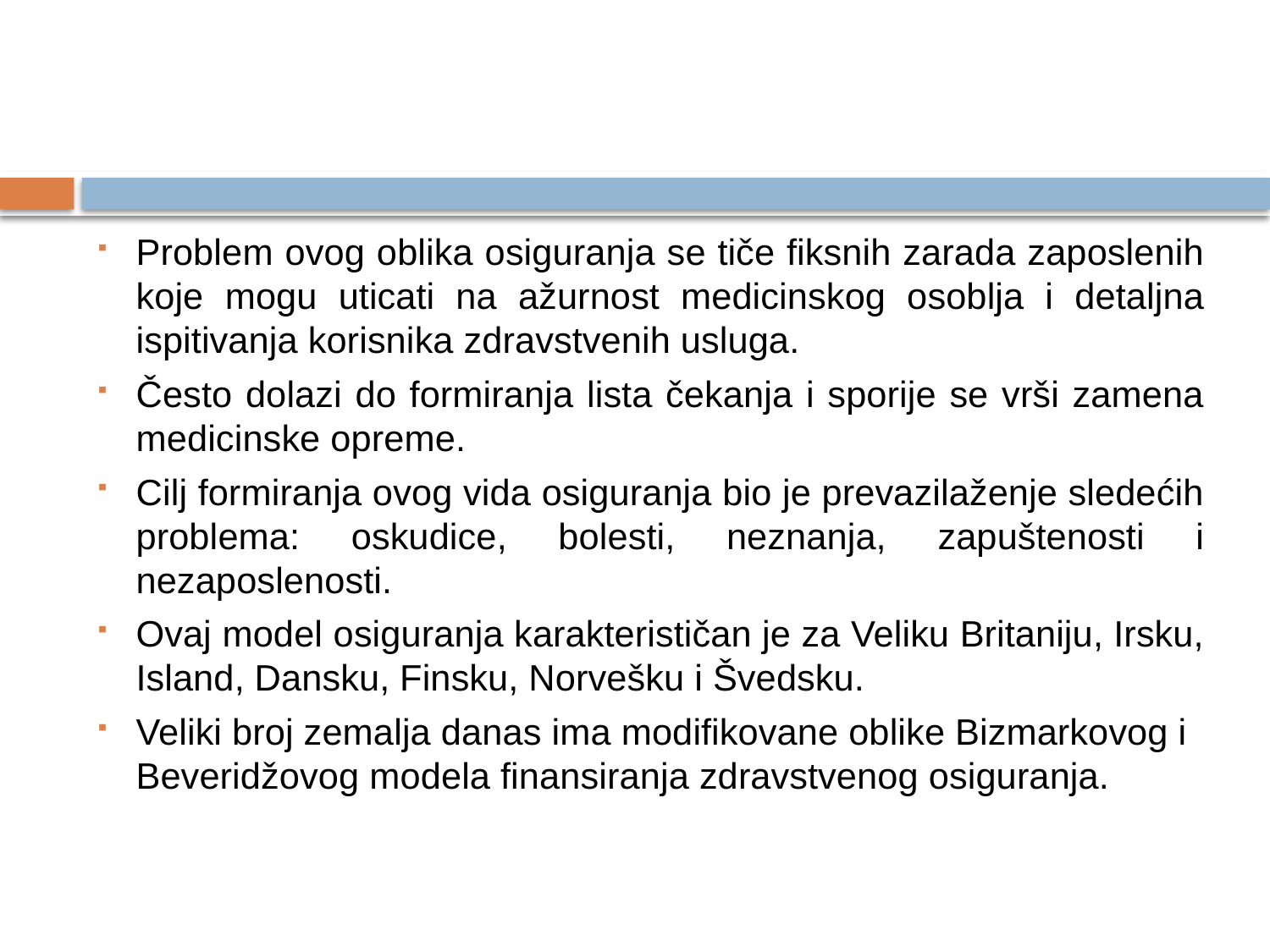

#
Problem ovog oblika osiguranja se tiče fiksnih zarada zaposlenih koje mogu uticati na ažurnost medicinskog osoblja i detaljna ispitivanja korisnika zdravstvenih usluga.
Često dolazi do formiranja lista čekanja i sporije se vrši zamena medicinske opreme.
Cilj formiranja ovog vida osiguranja bio je prevazilaženje sledećih problema: oskudice, bolesti, neznanja, zapuštenosti i nezaposlenosti.
Ovaj model osiguranja karakterističan je za Veliku Britaniju, Irsku, Island, Dansku, Finsku, Norvešku i Švedsku.
Veliki broj zemalja danas ima modifikovane oblike Bizmarkovog i Beveridžovog modela finansiranja zdravstvenog osiguranja.